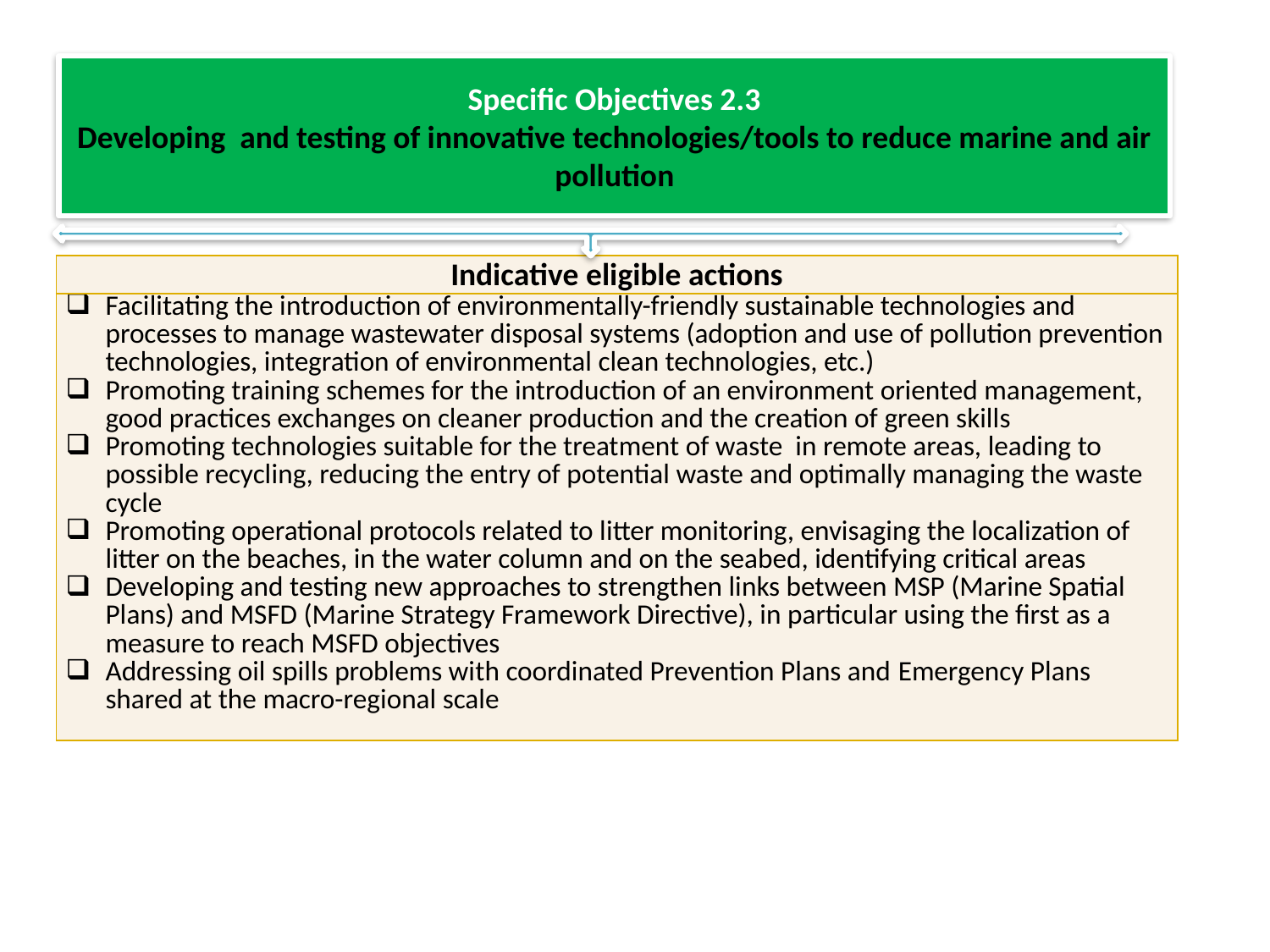

Specific Objectives 2.3
Developing  and testing of innovative technologies/tools to reduce marine and air pollution

| Indicative eligible actions |
| --- |
| Facilitating the introduction of environmentally-friendly sustainable technologies and processes to manage wastewater disposal systems (adoption and use of pollution prevention technologies, integration of environmental clean technologies, etc.) Promoting training schemes for the introduction of an environment oriented management, good practices exchanges on cleaner production and the creation of green skills Promoting technologies suitable for the treatment of waste in remote areas, leading to possible recycling, reducing the entry of potential waste and optimally managing the waste cycle Promoting operational protocols related to litter monitoring, envisaging the localization of litter on the beaches, in the water column and on the seabed, identifying critical areas Developing and testing new approaches to strengthen links between MSP (Marine Spatial Plans) and MSFD (Marine Strategy Framework Directive), in particular using the first as a measure to reach MSFD objectives Addressing oil spills problems with coordinated Prevention Plans and Emergency Plans shared at the macro-regional scale |